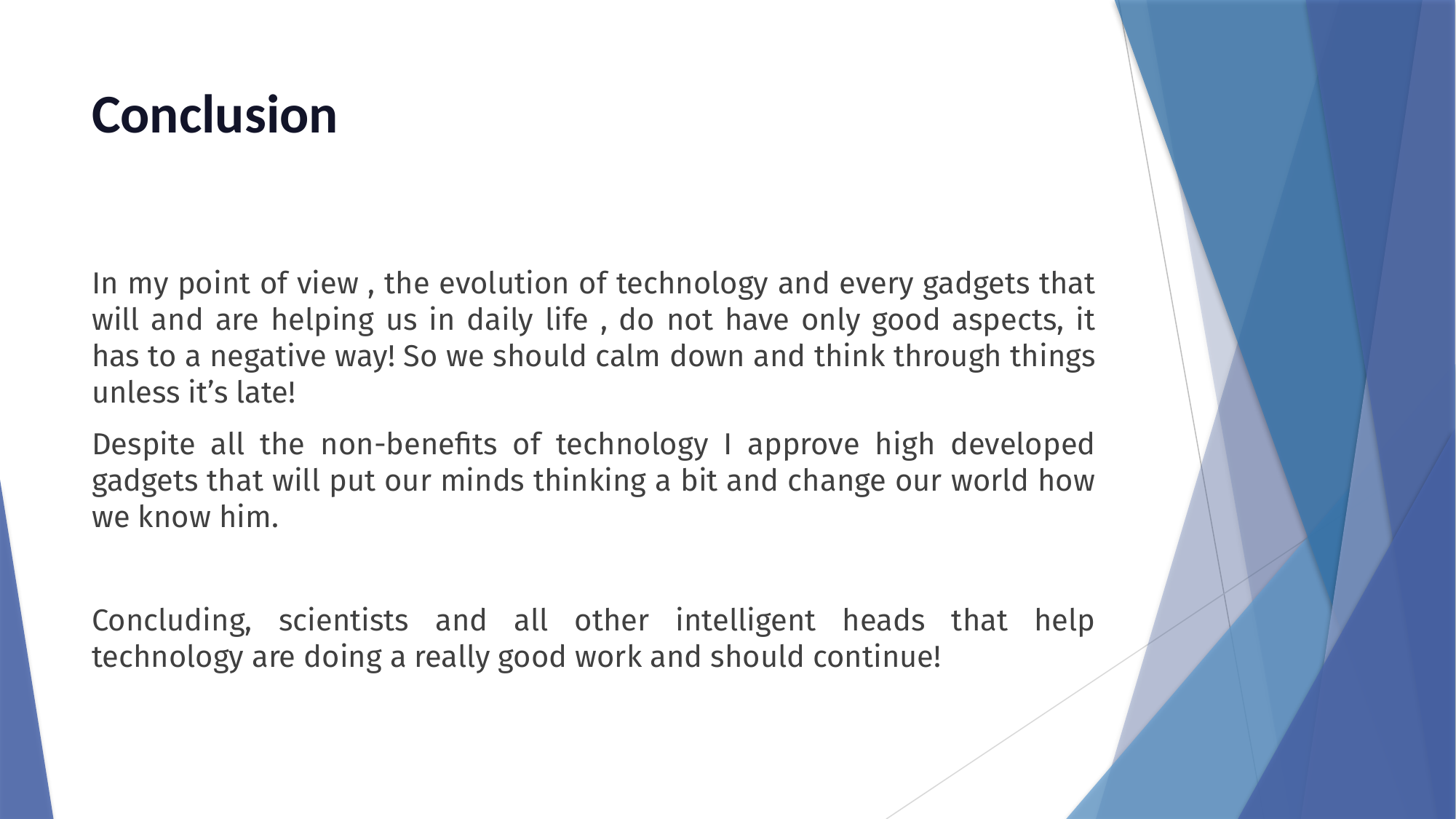

# Conclusion
In my point of view , the evolution of technology and every gadgets that will and are helping us in daily life , do not have only good aspects, it has to a negative way! So we should calm down and think through things unless it’s late!
Despite all the non-benefits of technology I approve high developed gadgets that will put our minds thinking a bit and change our world how we know him.

Concluding, scientists and all other intelligent heads that help technology are doing a really good work and should continue!